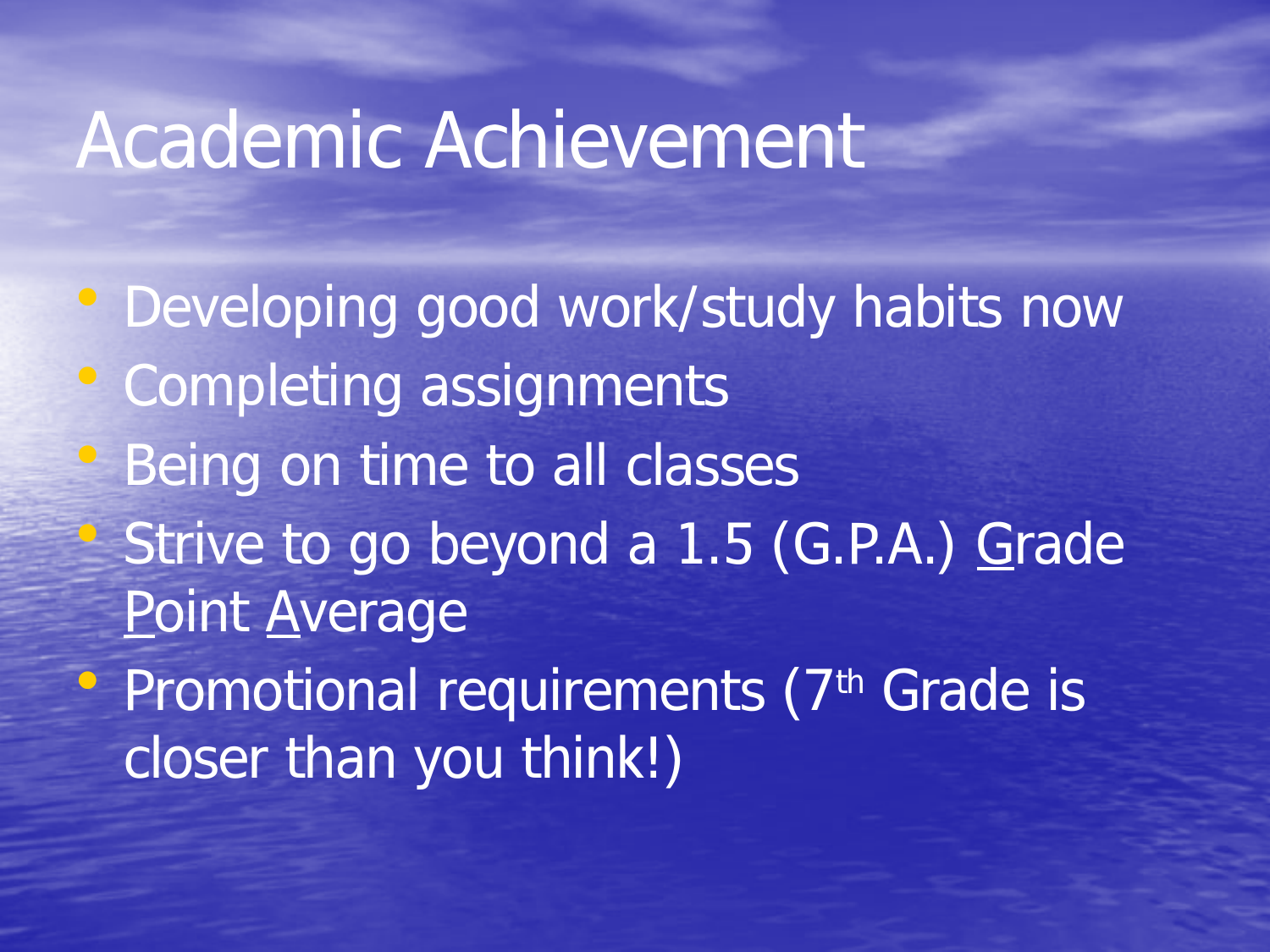

# Academic Achievement
Developing good work/study habits now
Completing assignments
Being on time to all classes
Strive to go beyond a 1.5 (G.P.A.) Grade Point Average
Promotional requirements (7th Grade is closer than you think!)